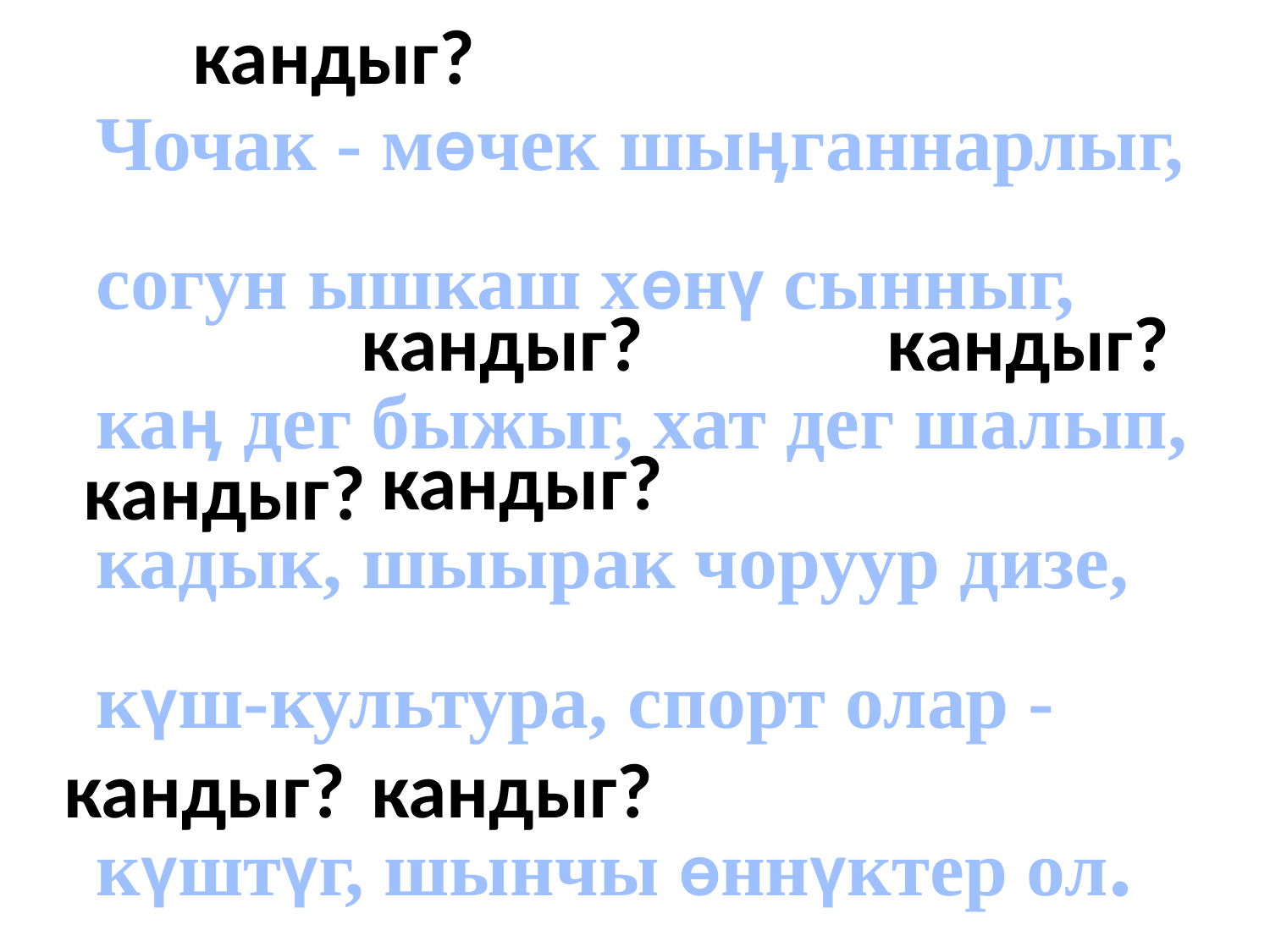

кандыг?
Чочак - мѳчек шыӊганнарлыг,
согун ышкаш хѳнү сынныг,
каӊ дег быжыг, хат дег шалып,
кадык, шыырак чоруур дизе,
күш-культура, спорт олар -
күштүг, шынчы ѳннүктер ол.
кандыг?
кандыг?
кандыг?
кандыг?
кандыг?
кандыг?